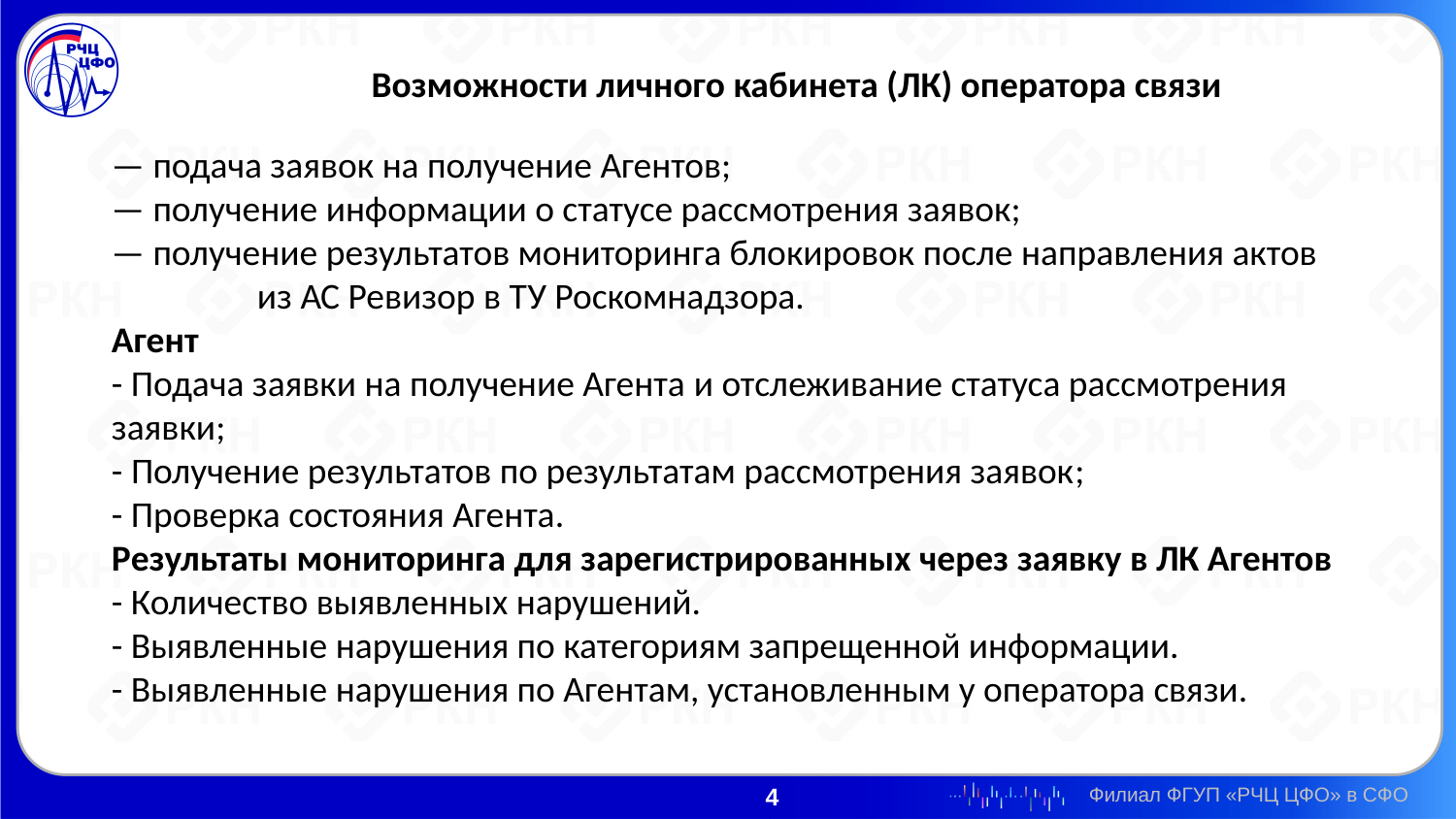

Возможности личного кабинета (ЛК) оператора связи
— подача заявок на получение Агентов;
— получение информации о статусе рассмотрения заявок;
— получение результатов мониторинга блокировок после направления актов                 	из АС Ревизор в ТУ Роскомнадзора.
Агент
- Подача заявки на получение Агента и отслеживание статуса рассмотрения заявки;
- Получение результатов по результатам рассмотрения заявок;
- Проверка состояния Агента.
Результаты мониторинга для зарегистрированных через заявку в ЛК Агентов
- Количество выявленных нарушений.
- Выявленные нарушения по категориям запрещенной информации.
- Выявленные нарушения по Агентам, установленным у оператора связи.
4
Филиал ФГУП «РЧЦ ЦФО» в СФО